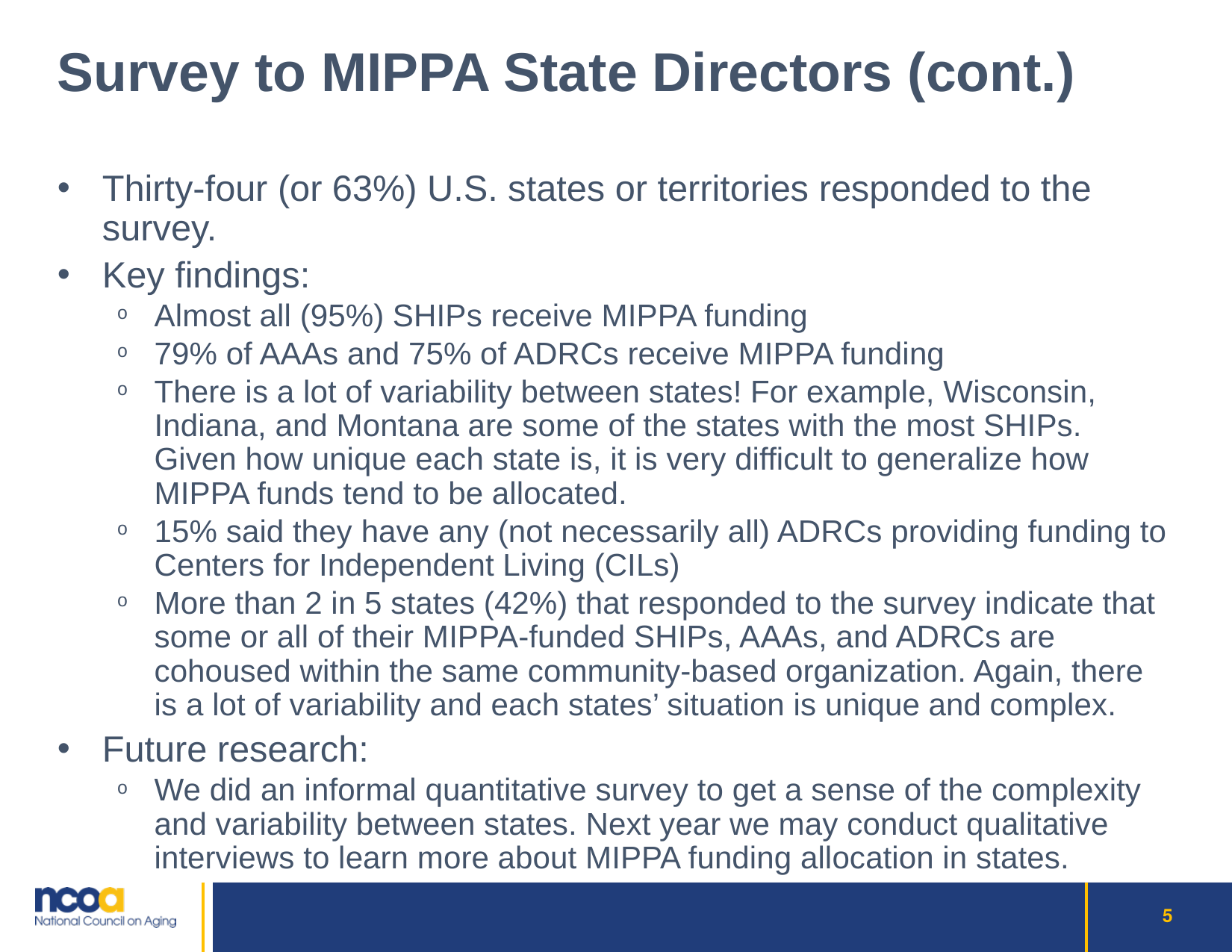

# Survey to MIPPA State Directors (cont.)
Thirty-four (or 63%) U.S. states or territories responded to the survey.
Key findings:
Almost all (95%) SHIPs receive MIPPA funding
79% of AAAs and 75% of ADRCs receive MIPPA funding
There is a lot of variability between states! For example, Wisconsin, Indiana, and Montana are some of the states with the most SHIPs. Given how unique each state is, it is very difficult to generalize how MIPPA funds tend to be allocated.
15% said they have any (not necessarily all) ADRCs providing funding to Centers for Independent Living (CILs)
More than 2 in 5 states (42%) that responded to the survey indicate that some or all of their MIPPA-funded SHIPs, AAAs, and ADRCs are cohoused within the same community-based organization. Again, there is a lot of variability and each states’ situation is unique and complex.
Future research:
We did an informal quantitative survey to get a sense of the complexity and variability between states. Next year we may conduct qualitative interviews to learn more about MIPPA funding allocation in states.

5